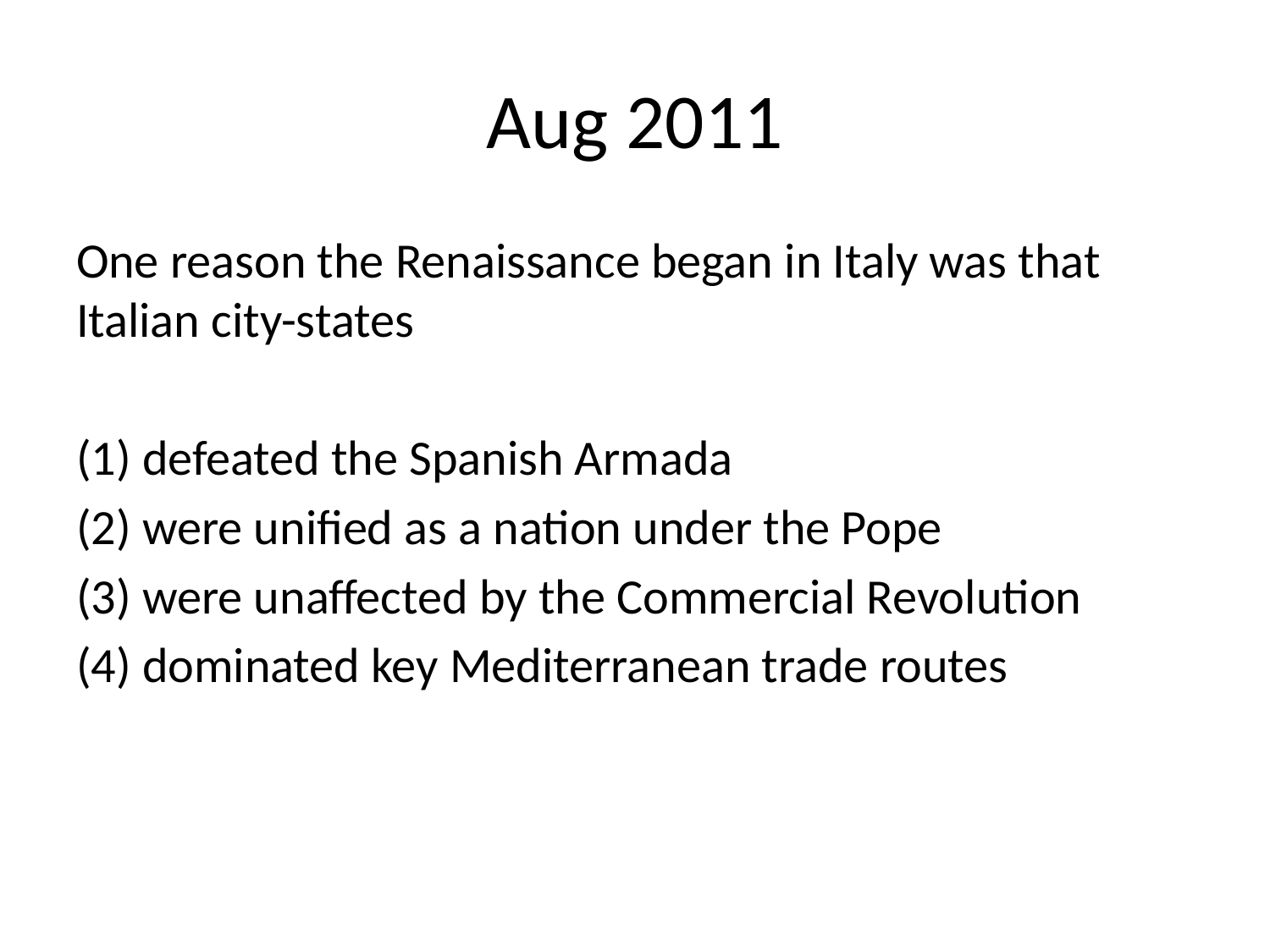

# Aug 2011
One reason the Renaissance began in Italy was that Italian city-states

(1) defeated the Spanish Armada
(2) were unified as a nation under the Pope
(3) were unaffected by the Commercial Revolution
(4) dominated key Mediterranean trade routes